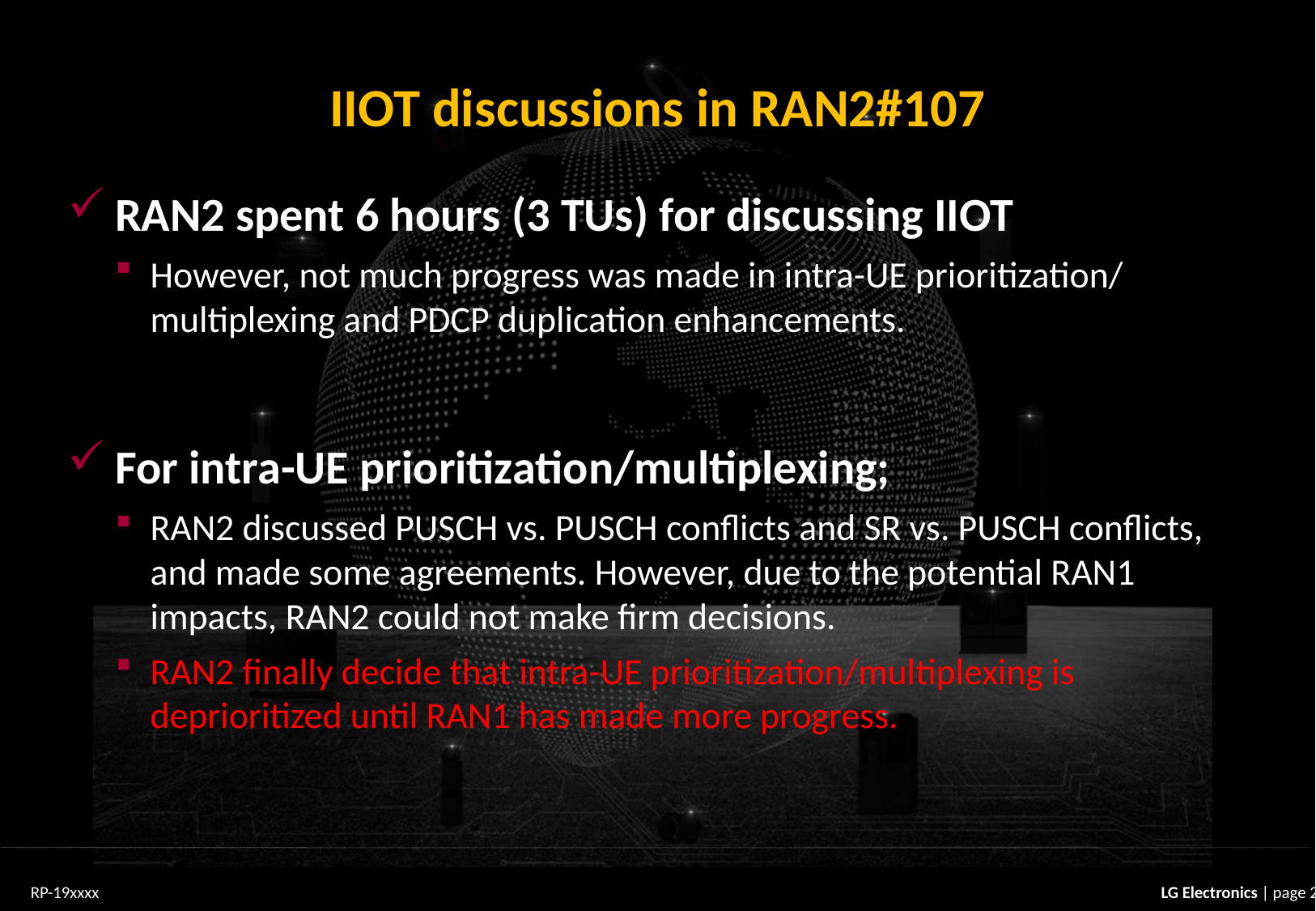

# IIOT discussions in RAN2#107
RAN2 spent 6 hours (3 TUs) for discussing IIOT
However, not much progress was made in intra-UE prioritization/multiplexing and PDCP duplication enhancements.

For intra-UE prioritization/multiplexing;
RAN2 discussed PUSCH vs. PUSCH conflicts and SR vs. PUSCH conflicts, and made some agreements. However, due to the potential RAN1 impacts, RAN2 could not make firm decisions.
RAN2 finally decide that intra-UE prioritization/multiplexing is deprioritized until RAN1 has made more progress.